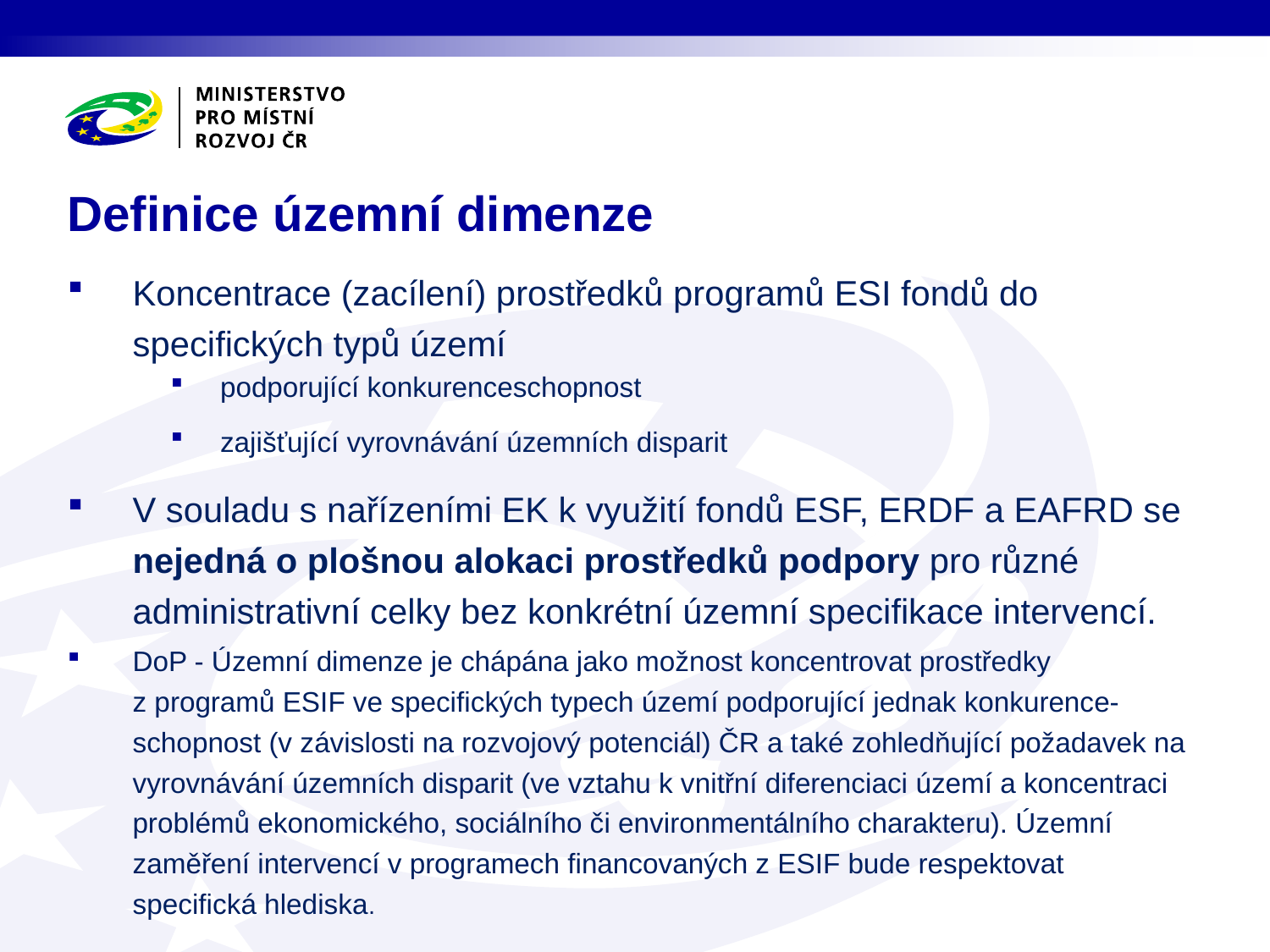

# Definice územní dimenze
Koncentrace (zacílení) prostředků programů ESI fondů do specifických typů území
podporující konkurenceschopnost
zajišťující vyrovnávání územních disparit
V souladu s nařízeními EK k využití fondů ESF, ERDF a EAFRD se nejedná o plošnou alokaci prostředků podpory pro různé administrativní celky bez konkrétní územní specifikace intervencí.
DoP - Územní dimenze je chápána jako možnost koncentrovat prostředky
z programů ESIF ve specifických typech území podporující jednak konkurence-schopnost (v závislosti na rozvojový potenciál) ČR a také zohledňující požadavek na vyrovnávání územních disparit (ve vztahu k vnitřní diferenciaci území a koncentraci problémů ekonomického, sociálního či environmentálního charakteru). Územní zaměření intervencí v programech financovaných z ESIF bude respektovat specifická hlediska.